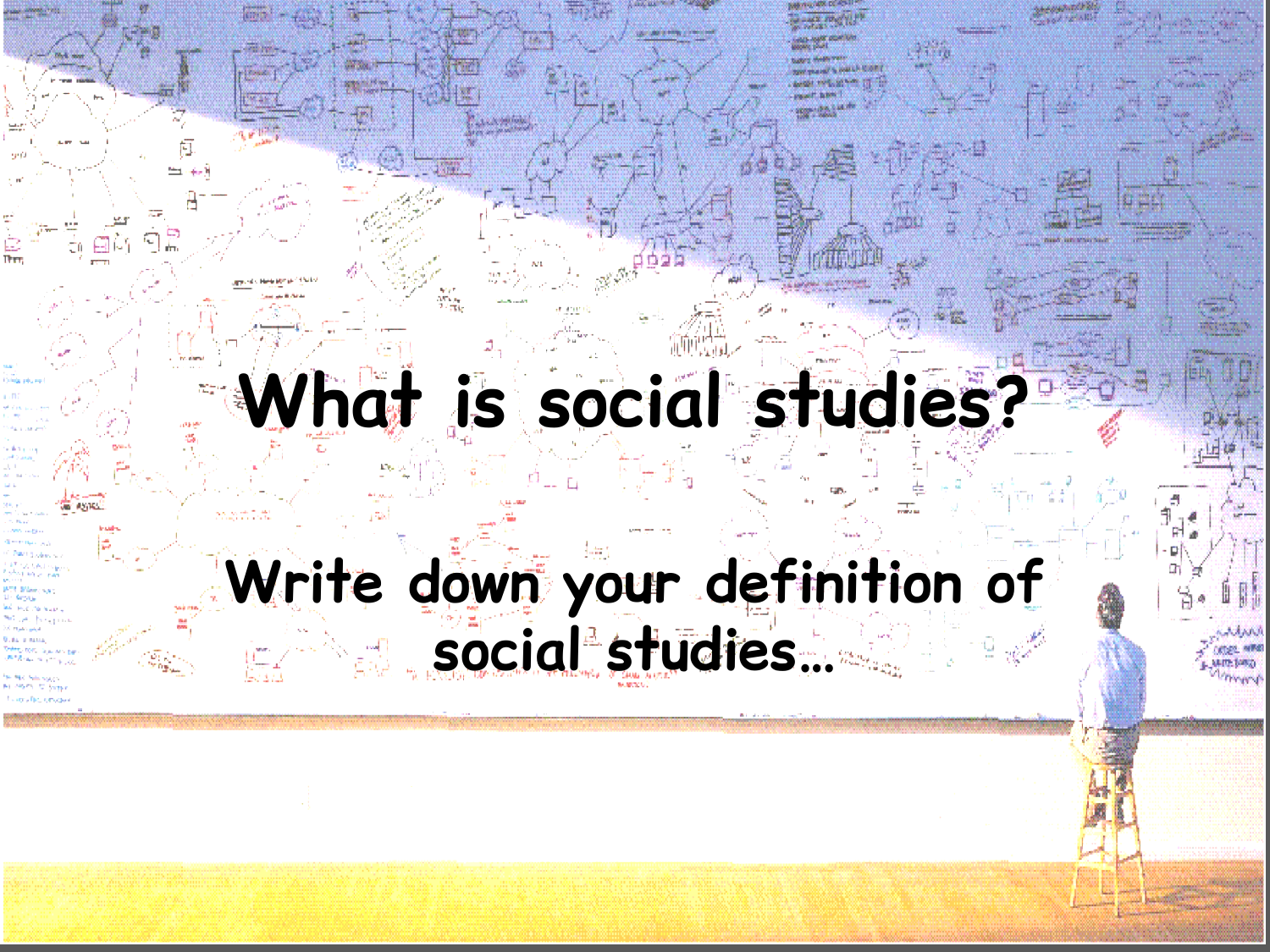

# What is social studies?
Write down your definition of social studies…